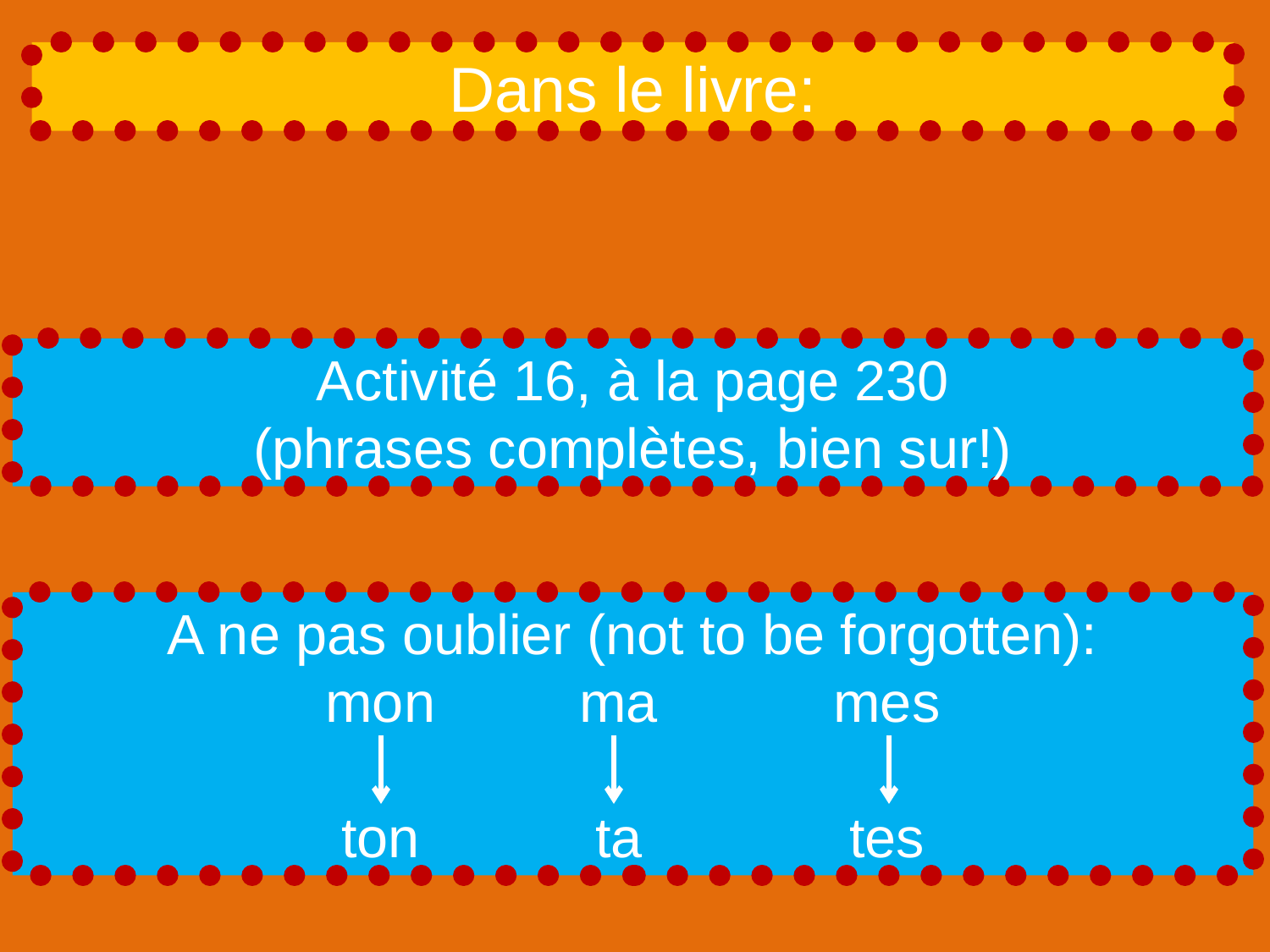

Dans le livre:
Activité 16, à la page 230
(phrases complètes, bien sur!)
A ne pas oublier (not to be forgotten):
mon		ma		mes

ton		ta		tes